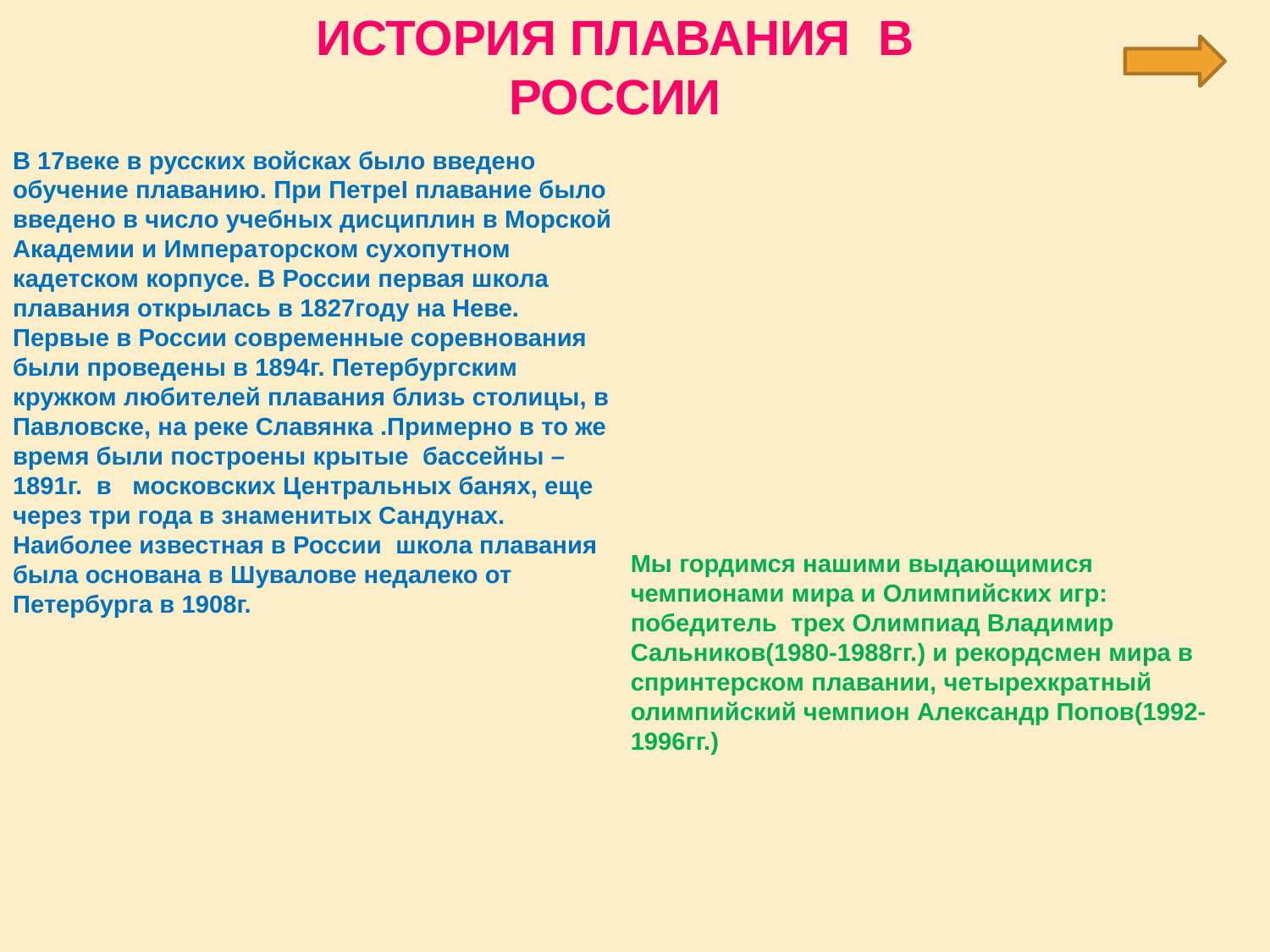

История плавания  в России

В 17веке в русских войсках было введено обучение плаванию. При ПетреI плавание было введено в число учебных дисциплин в Морской Академии и Императорском сухопутном кадетском корпусе. В России первая школа плавания открылась в 1827году на Неве. Первые в России современные соревнования были проведены в 1894г. Петербургским кружком любителей плавания близь столицы, в Павловске, на реке Славянка .Примерно в то же время были построены крытые  бассейны – 1891г.  в   московских Центральных банях, еще через три года в знаменитых Сандунах.
Наиболее известная в России  школа плавания была основана в Шувалове недалеко от Петербурга в 1908г.
Мы гордимся нашими выдающимися   чемпионами мира и Олимпийских игр: победитель  трех Олимпиад Владимир Сальников(1980-1988гг.) и рекордсмен мира в спринтерском плавании, четырехкратный олимпийский чемпион Александр Попов(1992-1996гг.)